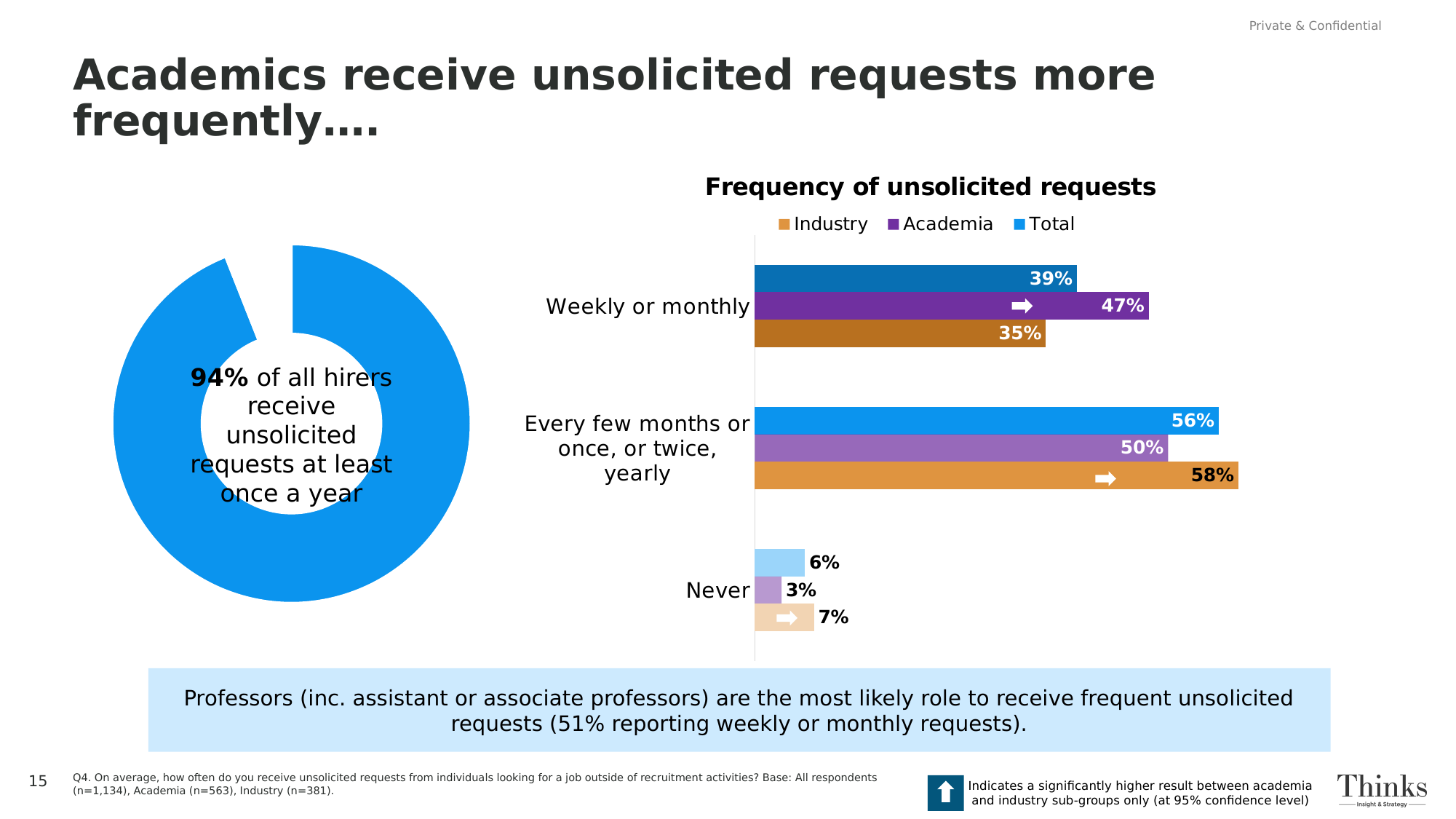

Private & Confidential
Academics receive unsolicited requests more frequently….

### Chart: Frequency of unsolicited requests

| Category | Total | Academia | Industry |
|---|---|---|---|
| Weekly or monthly | 0.3862433862433862 | 0.4724689165186501 | 0.3490813648293962 |
| Every few months or once, or twice, yearly | 0.5564373897707231 | 0.4955595026642984 | 0.5800524934383201 |
| Never | 0.06 | 0.03197158081705151 | 0.07086614173228346 |

### Chart

| Category | Sales |
|---|---|
| 1st Qtr | 0.94 |
| 2nd Qtr | 0.06 |
94% of all hirers receive unsolicited requests at least once a year

Professors (inc. assistant or associate professors) are the most likely role to receive frequent unsolicited requests (51% reporting weekly or monthly requests).
15
Q4. On average, how often do you receive unsolicited requests from individuals looking for a job outside of recruitment activities? Base: All respondents (n=1,134), Academia (n=563), Industry (n=381).

Indicates a significantly higher result between academia and industry sub-groups only (at 95% confidence level)